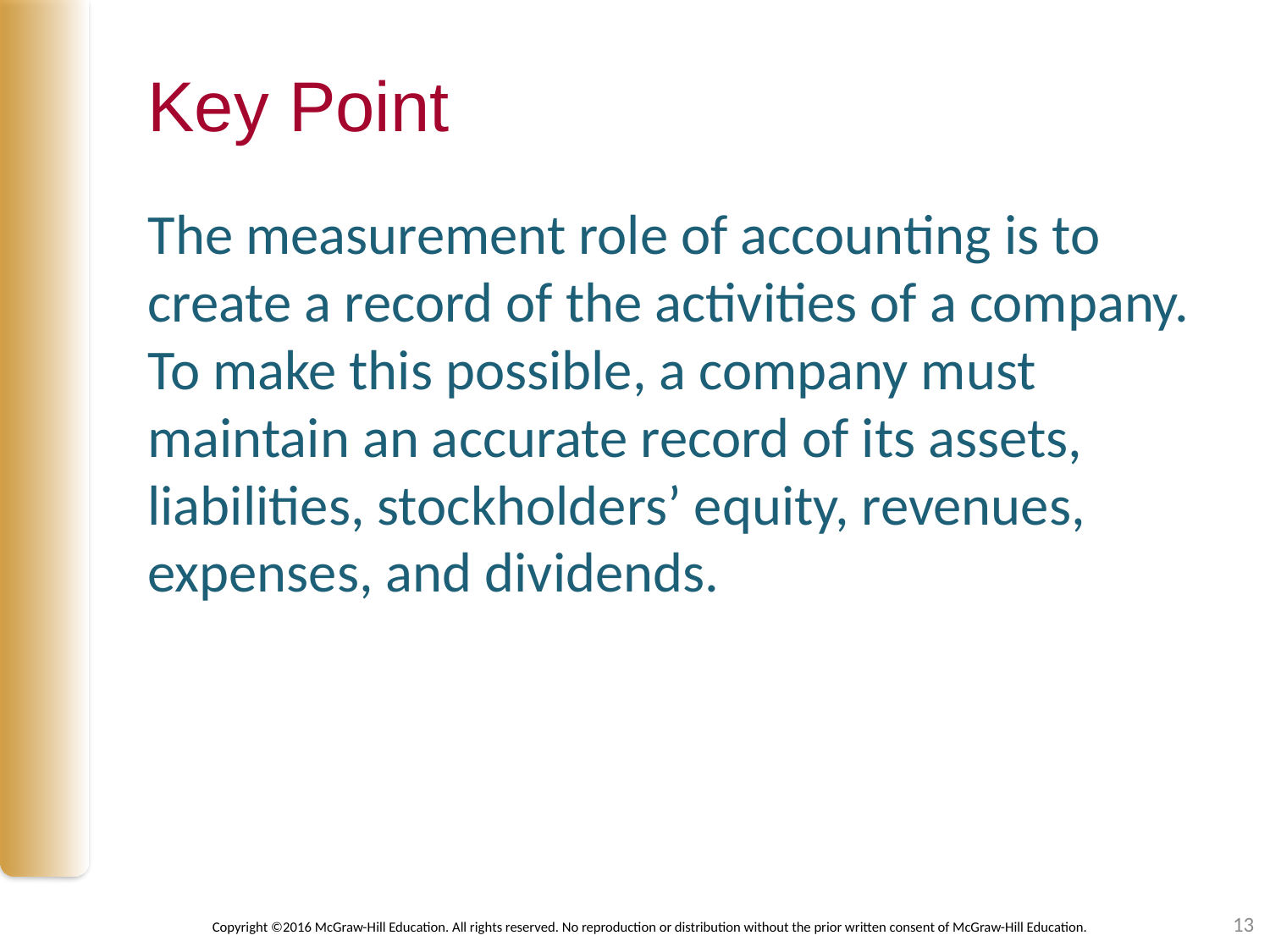

# Key Point
The measurement role of accounting is to create a record of the activities of a company.  To make this possible, a company must maintain an accurate record of its assets, liabilities, stockholders’ equity, revenues, expenses, and dividends.
13
Copyright ©2016 McGraw-Hill Education. All rights reserved. No reproduction or distribution without the prior written consent of McGraw-Hill Education.